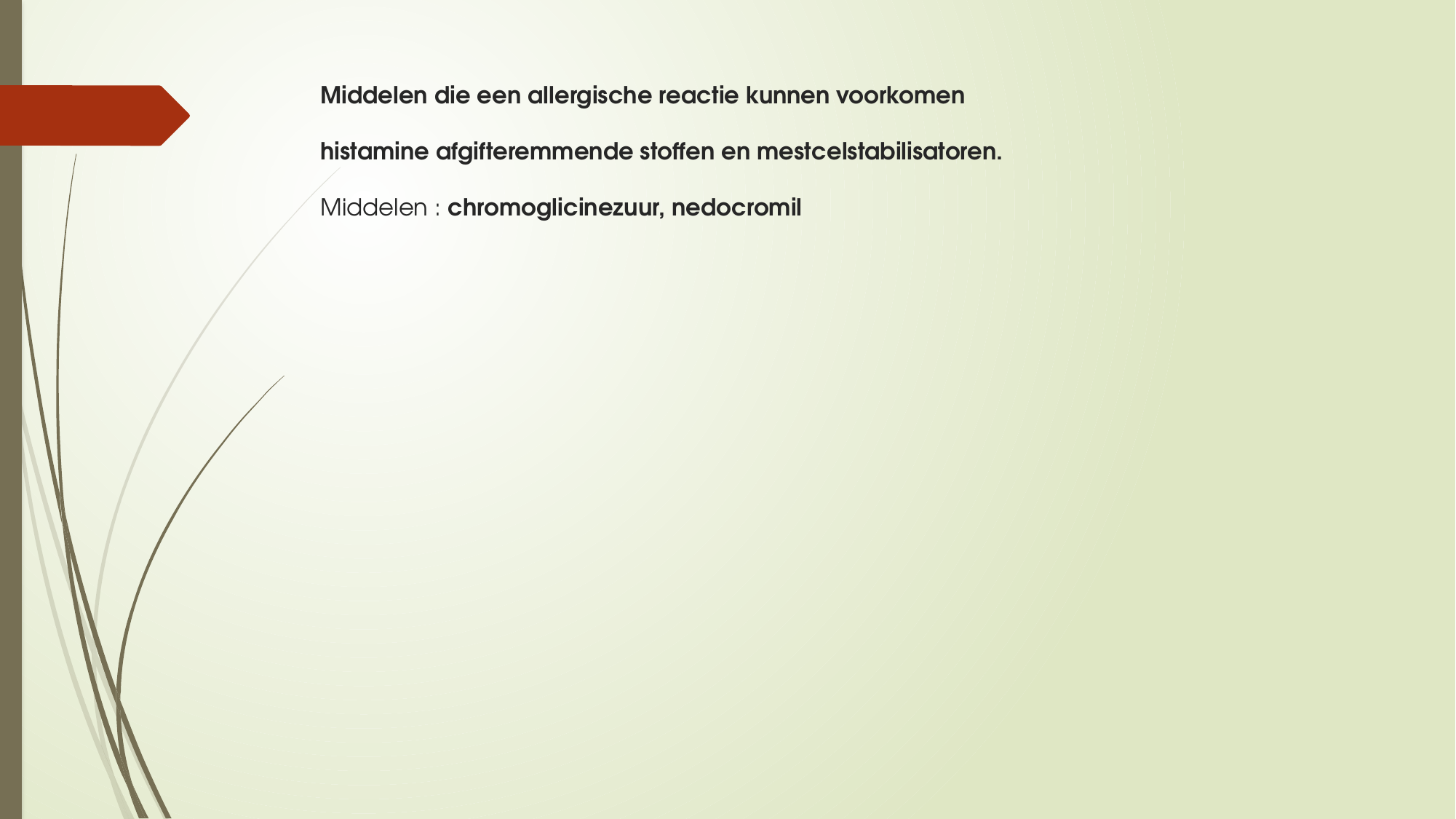

# Middelen die een allergische reactie kunnen voorkomen histamine afgifteremmende stoffen en mestcelstabilisatoren. Middelen : chromoglicinezuur, nedocromil